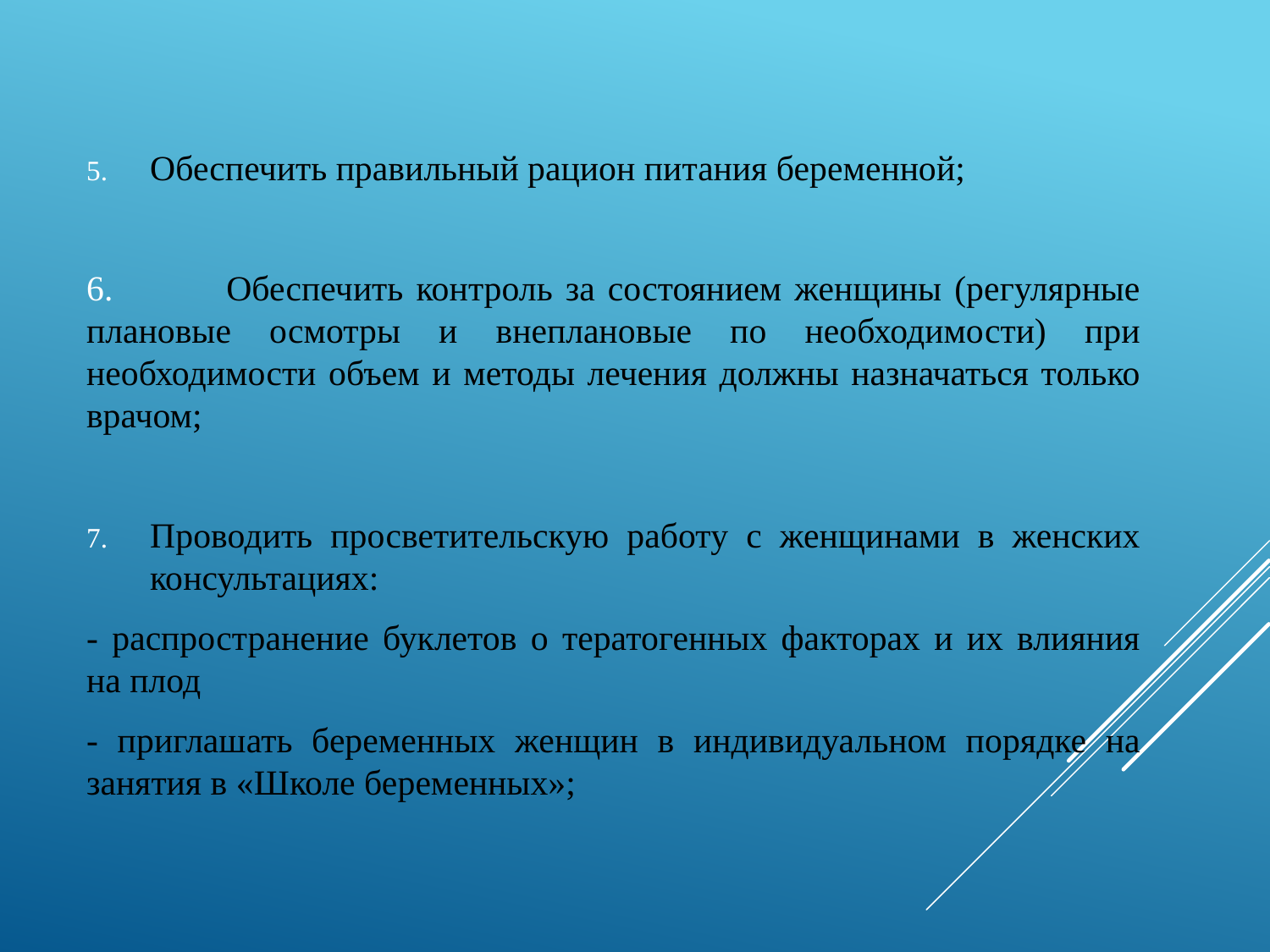

Обеспечить правильный рацион питания беременной;

6.	 Обеспечить контроль за состоянием женщины (регулярные плановые осмотры и внеплановые по необходимости) при необходимости объем и методы лечения должны назначаться только врачом;

Проводить просветительскую работу с женщинами в женских консультациях:
- распространение буклетов о тератогенных факторах и их влияния на плод
- приглашать беременных женщин в индивидуальном порядке на занятия в «Школе беременных»;